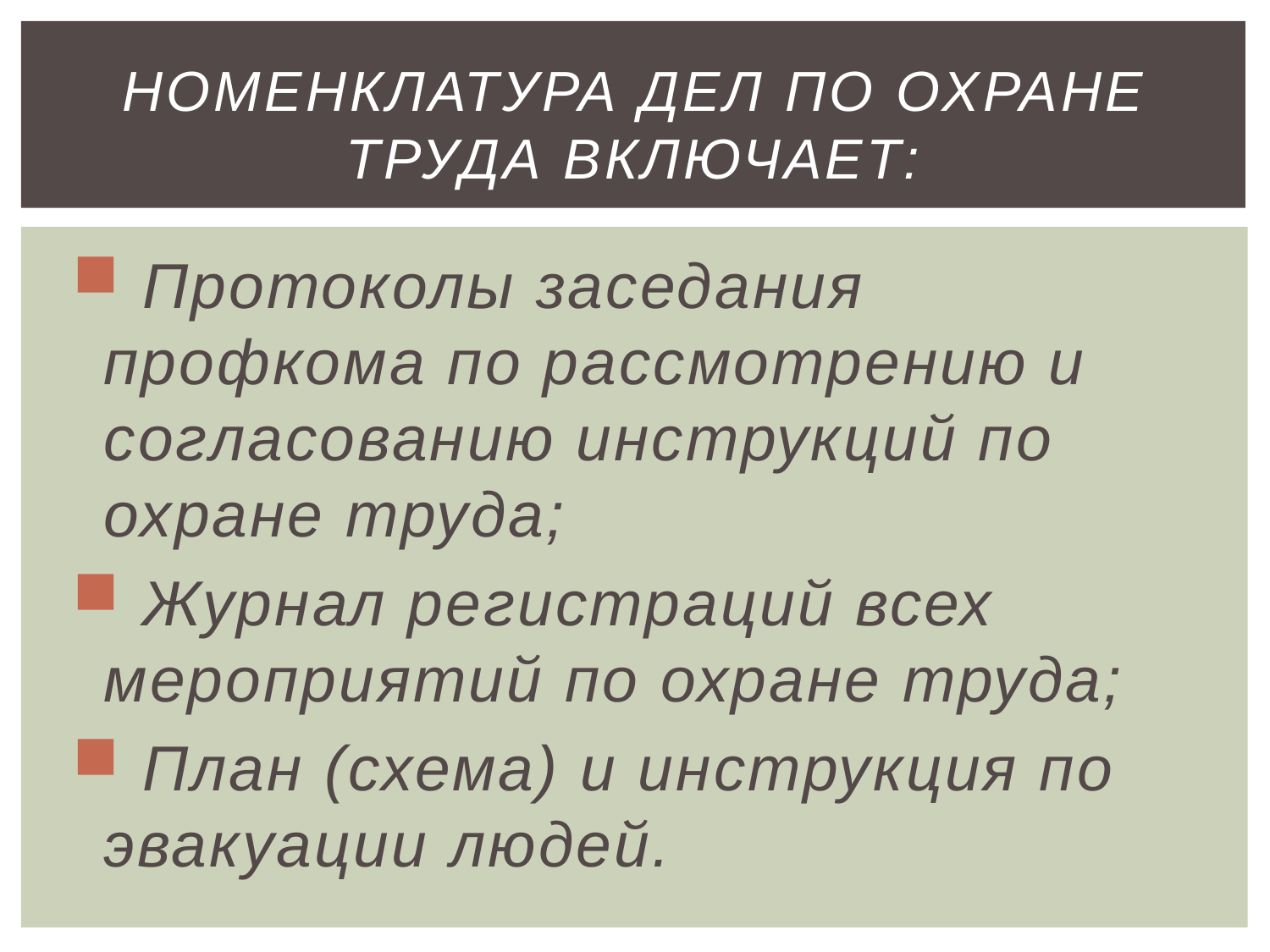

# Номенклатура дел по охране труда включает:
 Протоколы заседания профкома по рассмотрению и согласованию инструкций по охране труда;
 Журнал регистраций всех мероприятий по охране труда;
 План (схема) и инструкция по эвакуации людей.